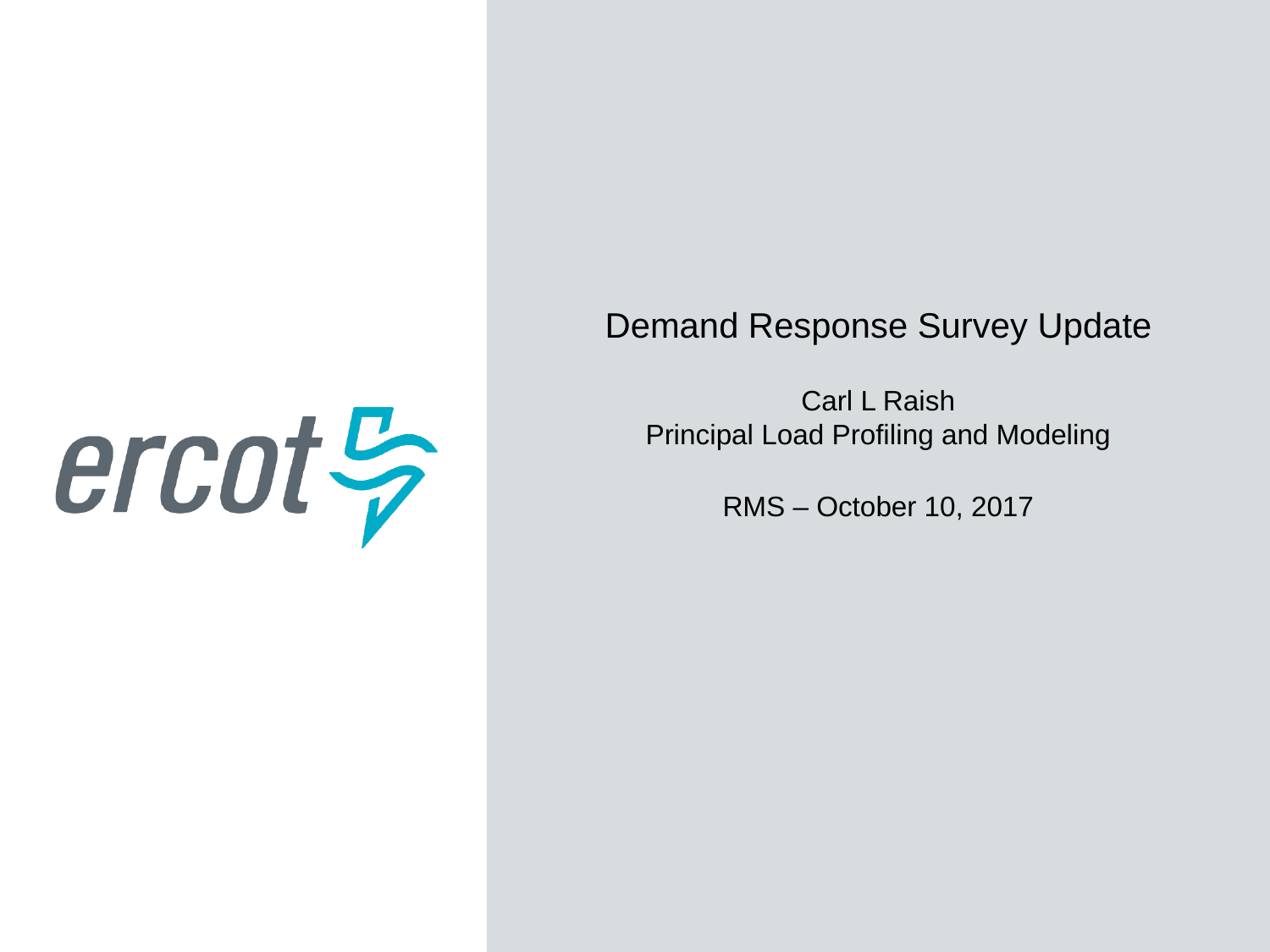

Demand Response Survey Update

Carl L Raish
Principal Load Profiling and Modeling

RMS – October 10, 2017